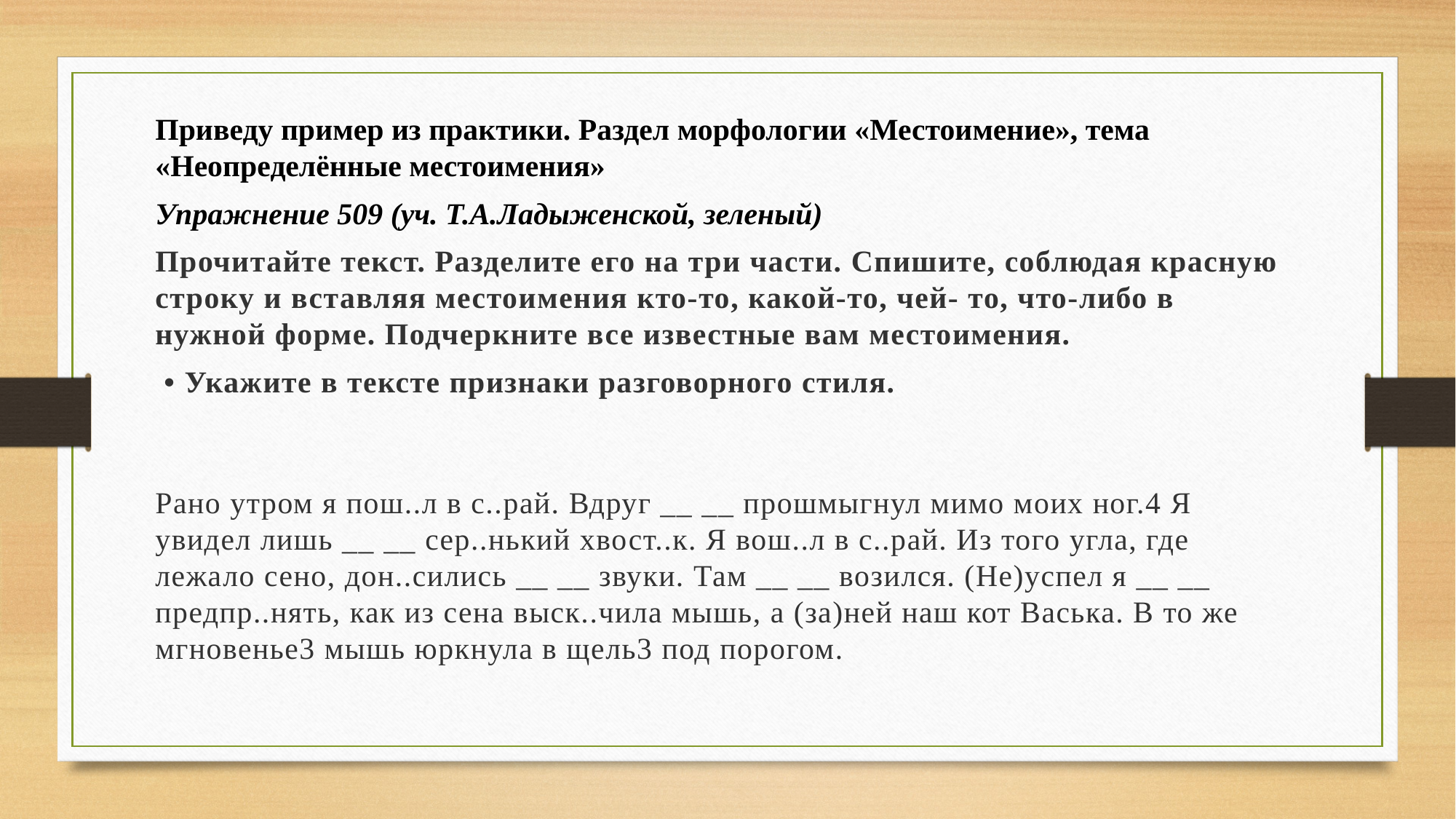

Приведу пример из практики. Раздел морфологии «Местоимение», тема «Неопределённые местоимения»
Упражнение 509 (уч. Т.А.Ладыженской, зеленый)
Прочитайте текст. Разделите его на три части. Спишите, соблюдая красную строку и вставляя местоимения кто-то, какой-то, чей- то, что-либо в нужной форме. Подчеркните все известные вам местоимения.
 • Укажите в тексте признаки разговорного стиля.
Рано утром я пош..л в с..рай. Вдруг __ __ прошмыгнул мимо моих ног.4 Я увидел лишь __ __ сер..нький хвост..к. Я вош..л в с..рай. Из того угла, где лежало сено, дон..сились __ __ звуки. Там __ __ возился. (Не)успел я __ __ предпр..нять, как из сена выск..чила мышь, а (за)ней наш кот Васька. В то же мгновенье3 мышь юркнула в щель3 под порогом.